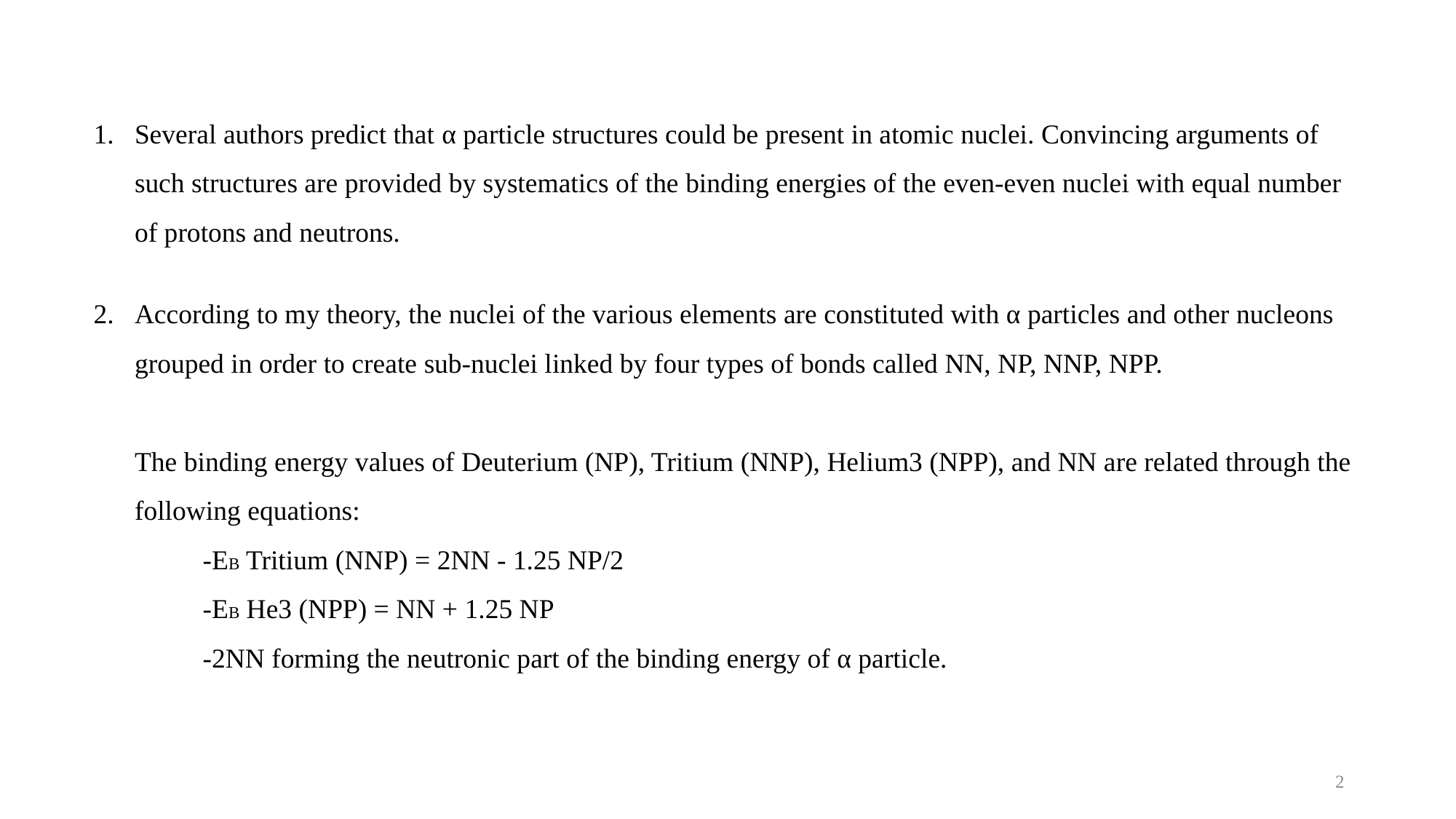

Several authors predict that α particle structures could be present in atomic nuclei. Convincing arguments of such structures are provided by systematics of the binding energies of the even-even nuclei with equal number of protons and neutrons.
According to my theory, the nuclei of the various elements are constituted with α particles and other nucleons grouped in order to create sub-nuclei linked by four types of bonds called NN, NP, NNP, NPP.
The binding energy values of Deuterium (NP), Tritium (NNP), Helium3 (NPP), and NN are related through the following equations:
-EB Tritium (NNP) = 2NN - 1.25 NP/2
-EB He3 (NPP) = NN + 1.25 NP
-2NN forming the neutronic part of the binding energy of α particle.

2